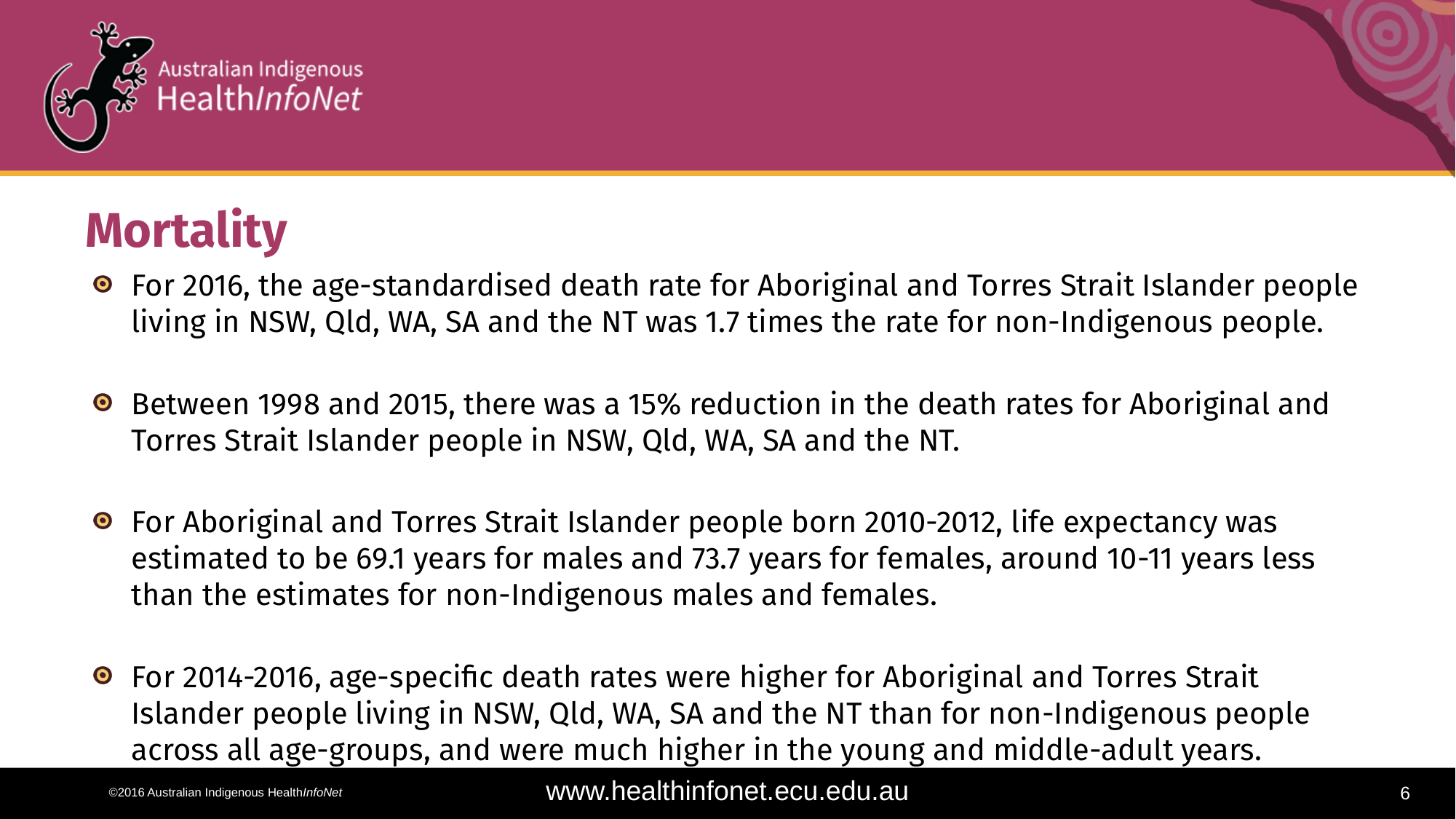

# Mortality
For 2016, the age-standardised death rate for Aboriginal and Torres Strait Islander people living in NSW, Qld, WA, SA and the NT was 1.7 times the rate for non-Indigenous people.
Between 1998 and 2015, there was a 15% reduction in the death rates for Aboriginal and Torres Strait Islander people in NSW, Qld, WA, SA and the NT.
For Aboriginal and Torres Strait Islander people born 2010-2012, life expectancy was estimated to be 69.1 years for males and 73.7 years for females, around 10-11 years less than the estimates for non-Indigenous males and females.
For 2014-2016, age-specific death rates were higher for Aboriginal and Torres Strait Islander people living in NSW, Qld, WA, SA and the NT than for non-Indigenous people across all age-groups, and were much higher in the young and middle-adult years.